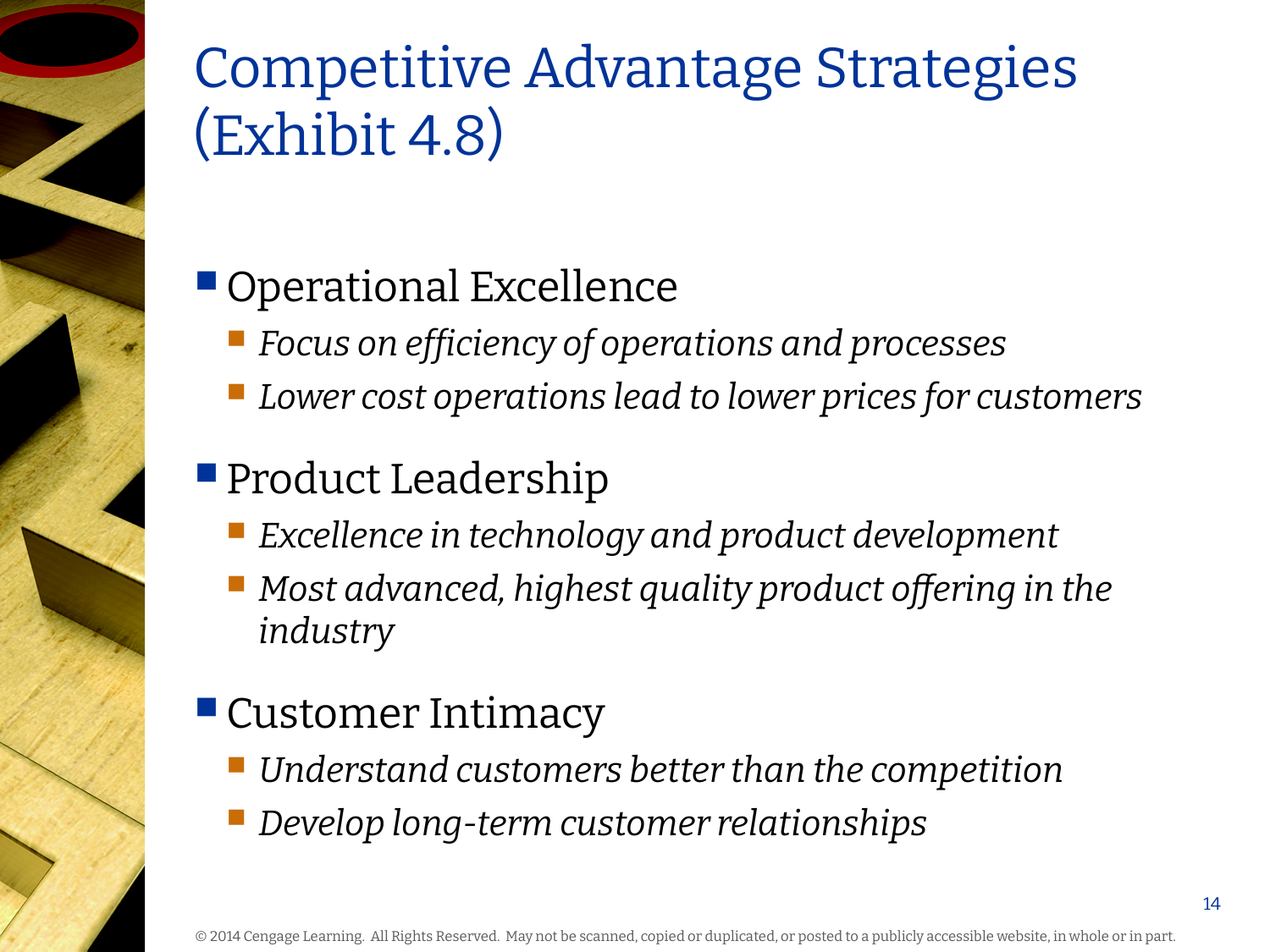

# Competitive Advantage Strategies (Exhibit 4.8)

Operational Excellence
Focus on efficiency of operations and processes
Lower cost operations lead to lower prices for customers
Product Leadership
Excellence in technology and product development
Most advanced, highest quality product offering in the industry
Customer Intimacy
Understand customers better than the competition
Develop long-term customer relationships
14